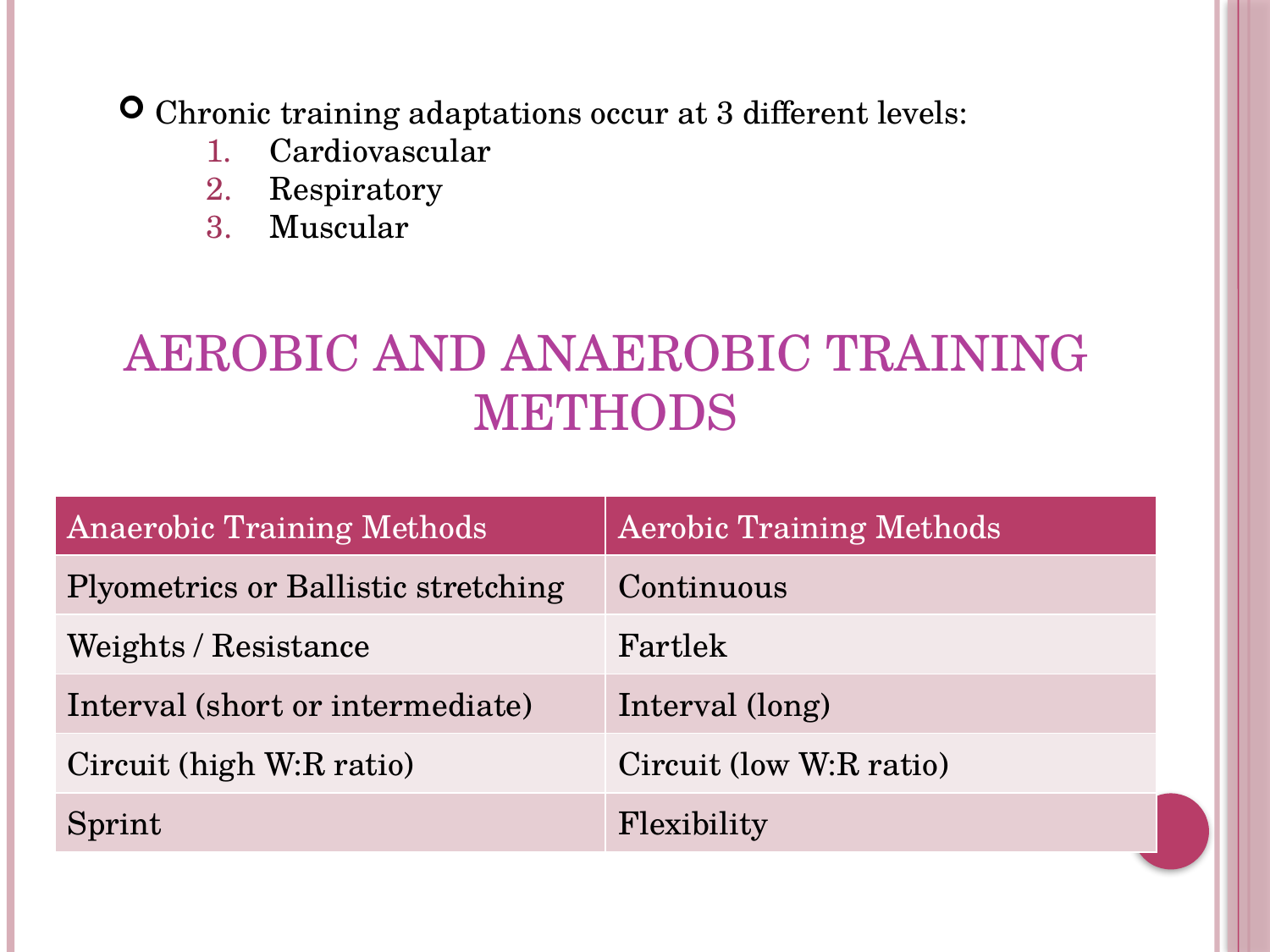

Chronic training adaptations occur at 3 different levels:
Cardiovascular
Respiratory
Muscular
# Aerobic and Anaerobic Training Methods
| Anaerobic Training Methods | Aerobic Training Methods |
| --- | --- |
| Plyometrics or Ballistic stretching | Continuous |
| Weights / Resistance | Fartlek |
| Interval (short or intermediate) | Interval (long) |
| Circuit (high W:R ratio) | Circuit (low W:R ratio) |
| Sprint | Flexibility |